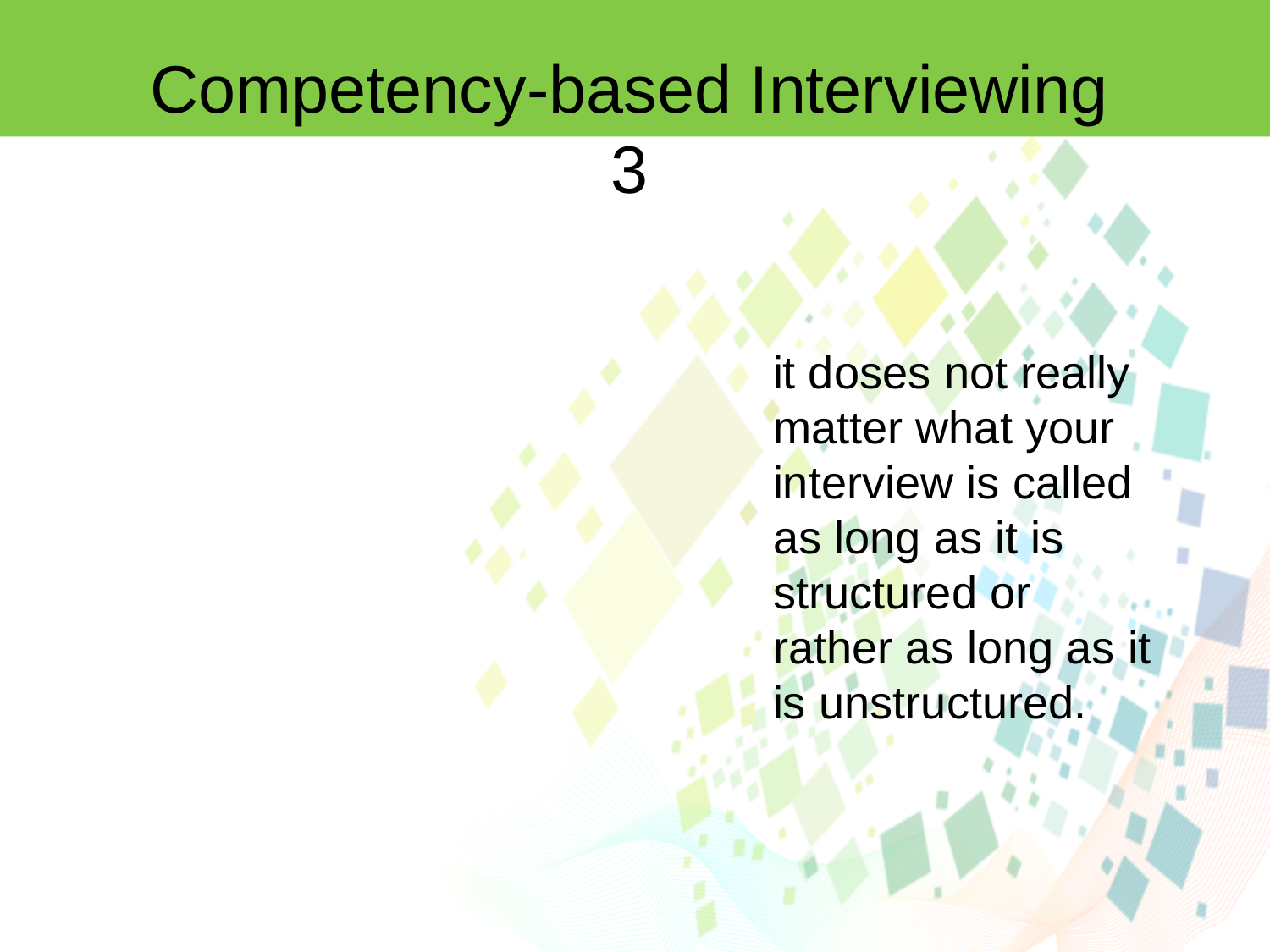

Competency-based Interviewing 3
it doses not really matter what your interview is called as long as it is structured or rather as long as it is unstructured.